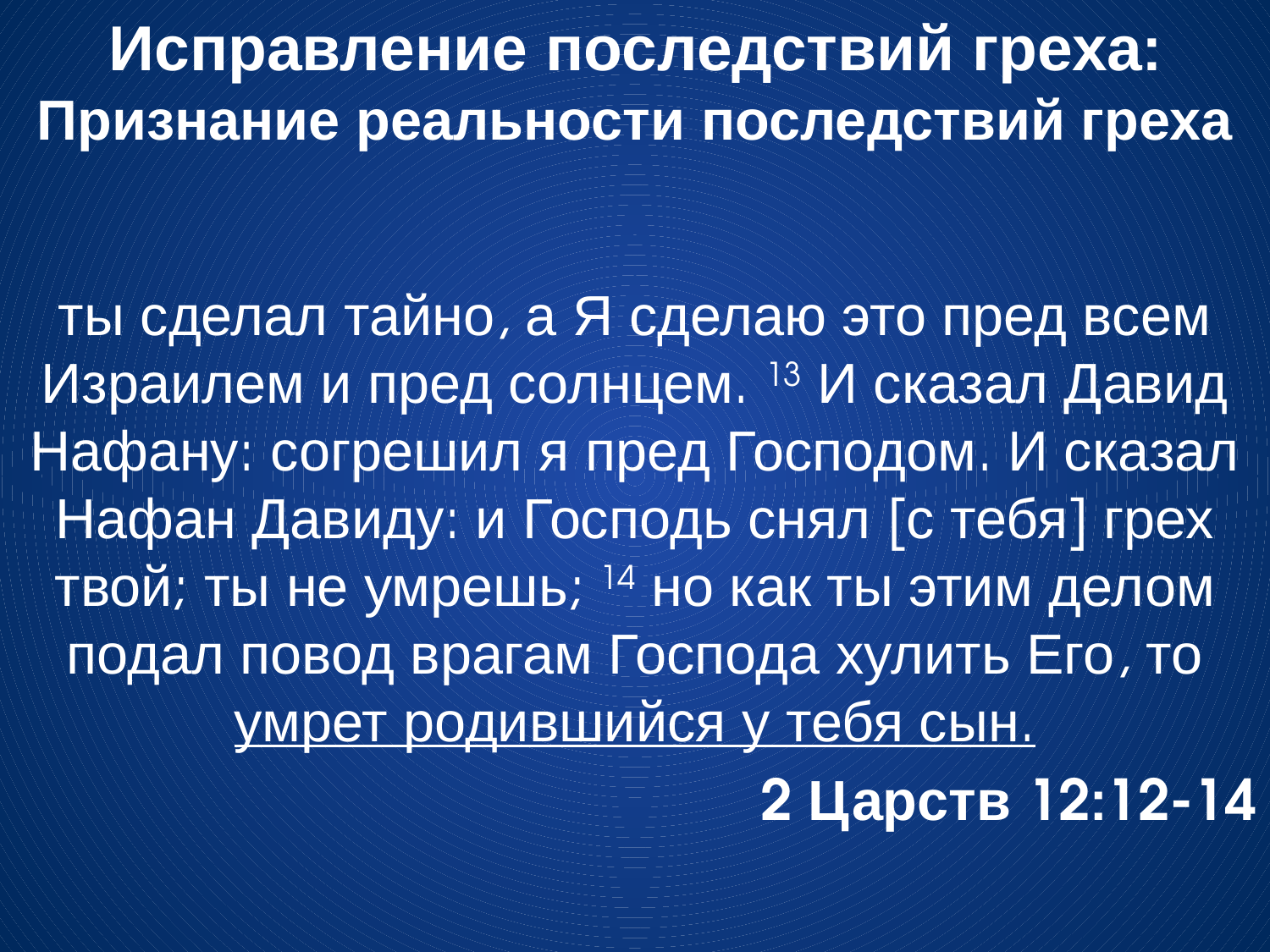

# Исправление последствий греха: Признание реальности последствий греха
ты сделал тайно, а Я сделаю это пред всем Израилем и пред солнцем. 13 И сказал Давид Нафану: согрешил я пред Господом. И сказал Нафан Давиду: и Господь снял [с тебя] грех твой; ты не умрешь; 14 но как ты этим делом подал повод врагам Господа хулить Его, то умрет родившийся у тебя сын.
2 Царств 12:12-14